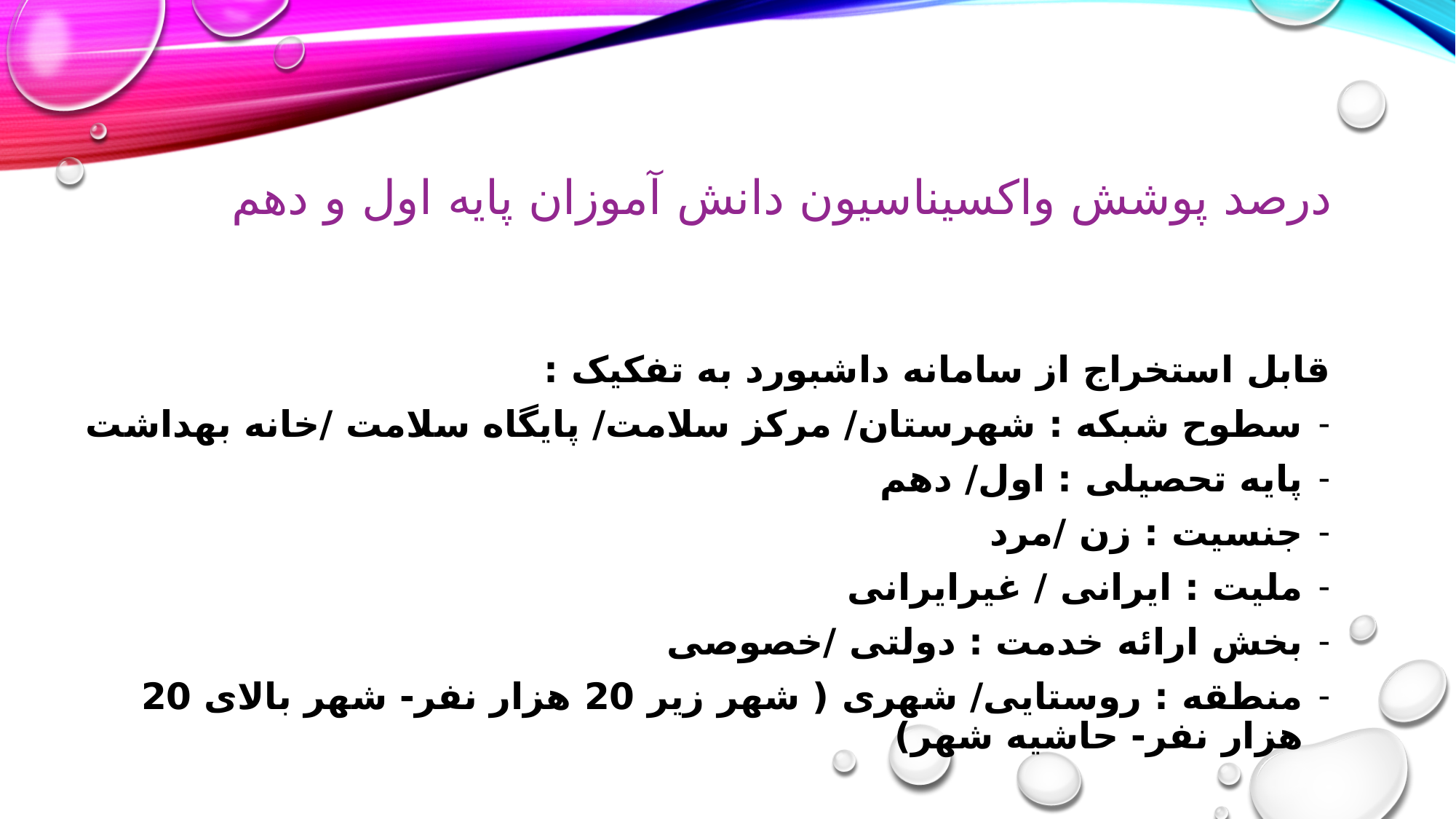

# درصد پوشش واکسیناسیون دانش آموزان پایه اول و دهم
قابل استخراج از سامانه داشبورد به تفکیک :
سطوح شبکه : شهرستان/ مرکز سلامت/ پایگاه سلامت /خانه بهداشت
پایه تحصیلی : اول/ دهم
جنسیت : زن /مرد
ملیت : ایرانی / غیرایرانی
بخش ارائه خدمت : دولتی /خصوصی
منطقه : روستایی/ شهری ( شهر زیر 20 هزار نفر- شهر بالای 20 هزار نفر- حاشیه شهر)